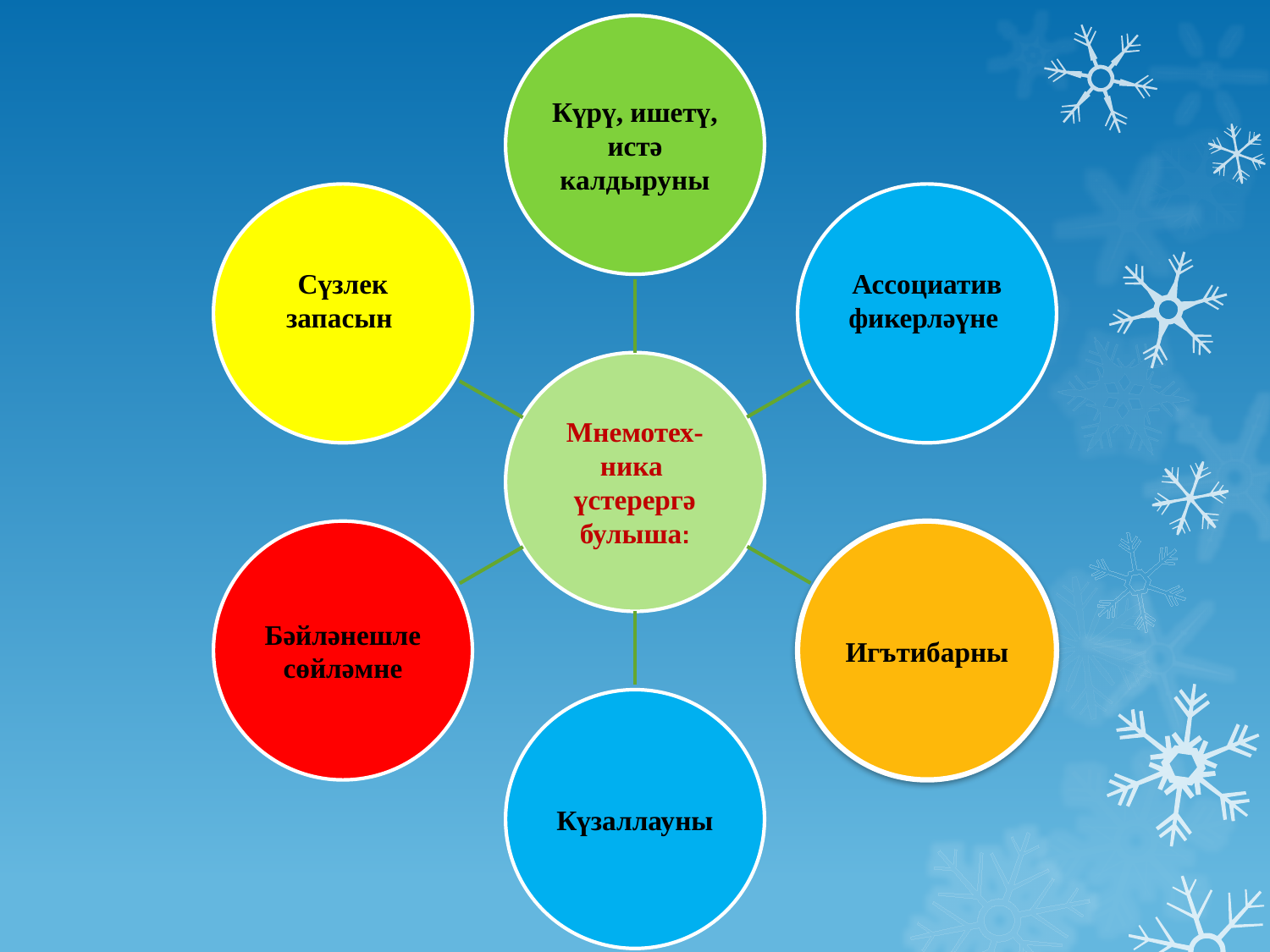

Мнемотех-ника
үстерергә булыша:

Күрү, ишетү, истә калдыруны

Ассоциатив
фикерләүне

Игътибарны

Күзаллауны

Бәйләнешле сөйләмне

Сүзлек запасын